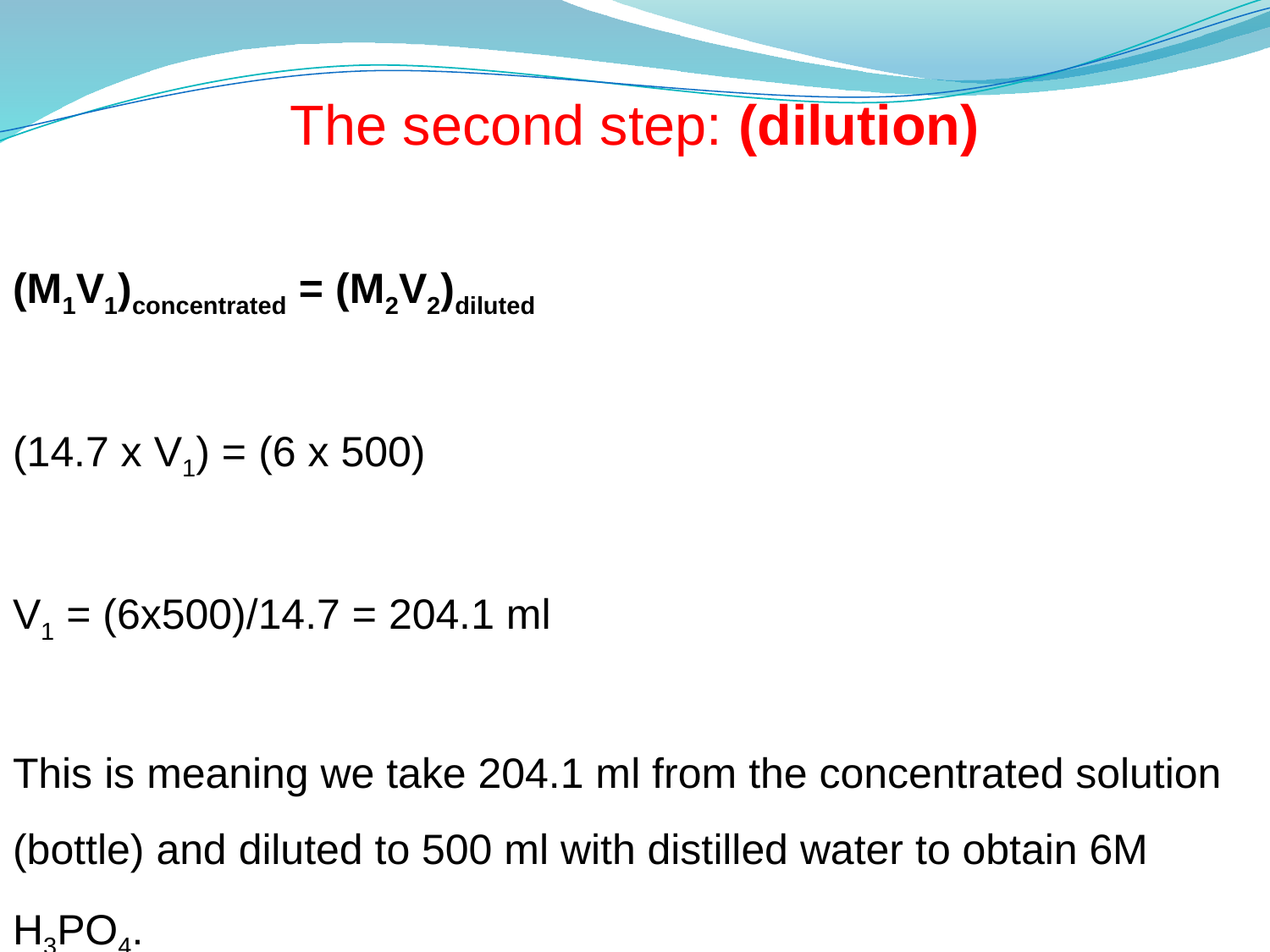

The second step: (dilution)

(M1V1)concentrated = (M2V2)diluted

(14.7 x V1) = (6 x 500)

V1 = (6x500)/14.7 = 204.1 ml

This is meaning we take 204.1 ml from the concentrated solution (bottle) and diluted to 500 ml with distilled water to obtain 6M H3PO4.